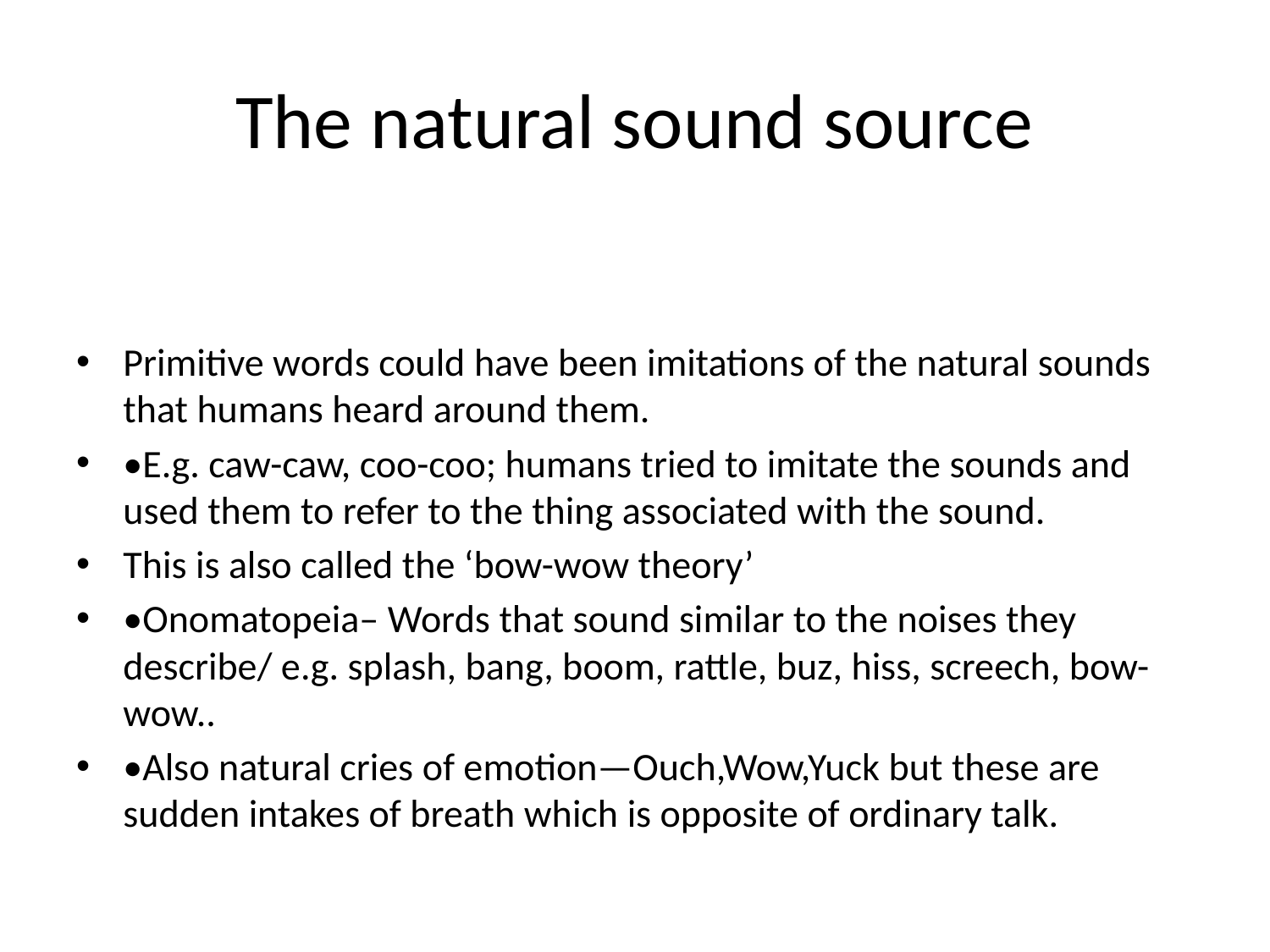

# The natural sound source

Primitive words could have been imitations of the natural sounds that humans heard around them.
•E.g. caw-caw, coo-coo; humans tried to imitate the sounds and used them to refer to the thing associated with the sound.
This is also called the ‘bow-wow theory’
•Onomatopeia– Words that sound similar to the noises they describe/ e.g. splash, bang, boom, rattle, buz, hiss, screech, bow-wow..
•Also natural cries of emotion—Ouch,Wow,Yuck but these are sudden intakes of breath which is opposite of ordinary talk.